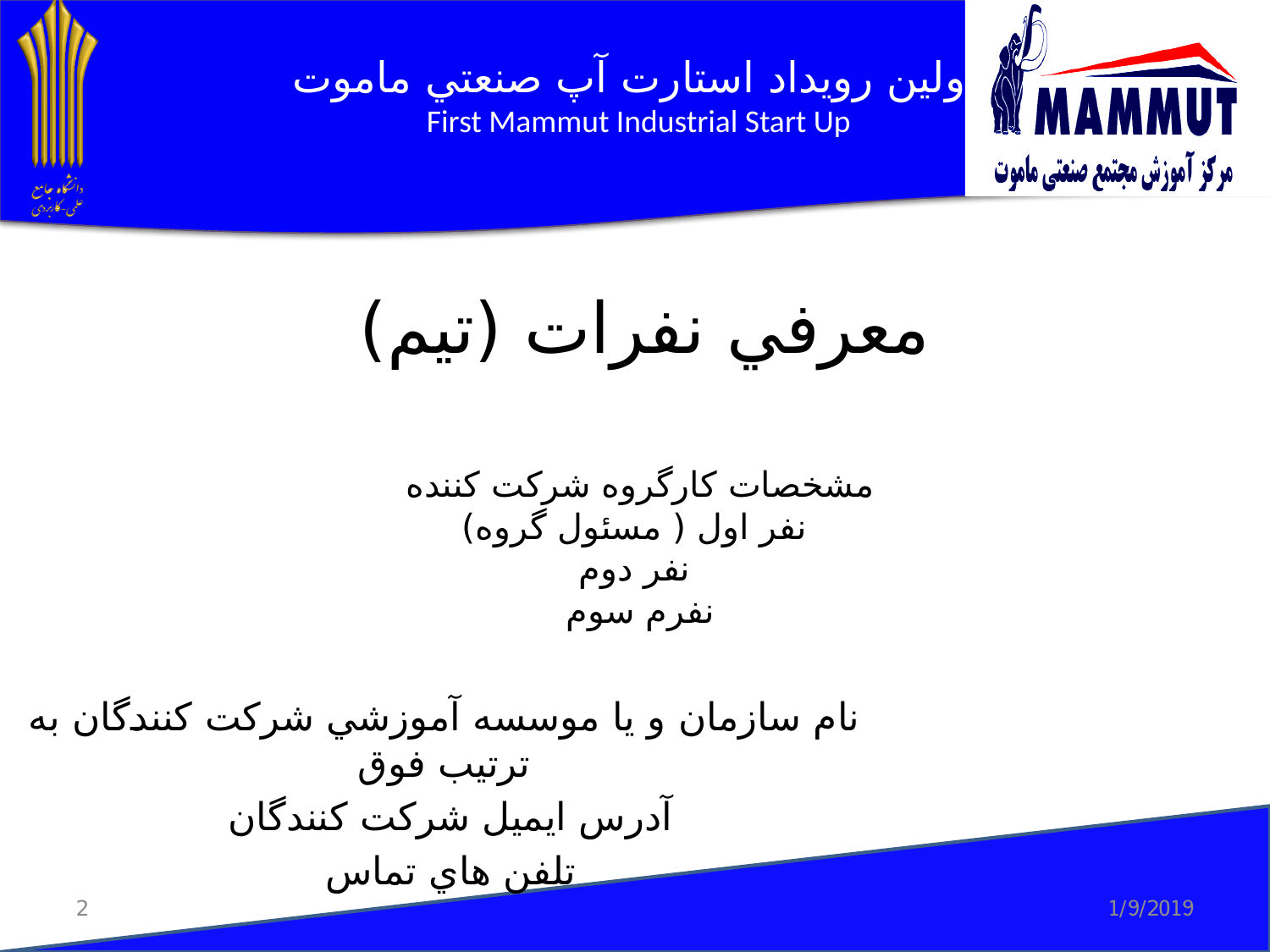

معرفي نفرات (تيم)
# مشخصات كارگروه شركت كننده نفر اول ( مسئول گروه) نفر دوم نفرم سوم
نام سازمان و يا موسسه آموزشي شركت كنندگان به ترتيب فوق
آدرس ايميل شركت كنندگان
تلفن هاي تماس
2
1/9/2019